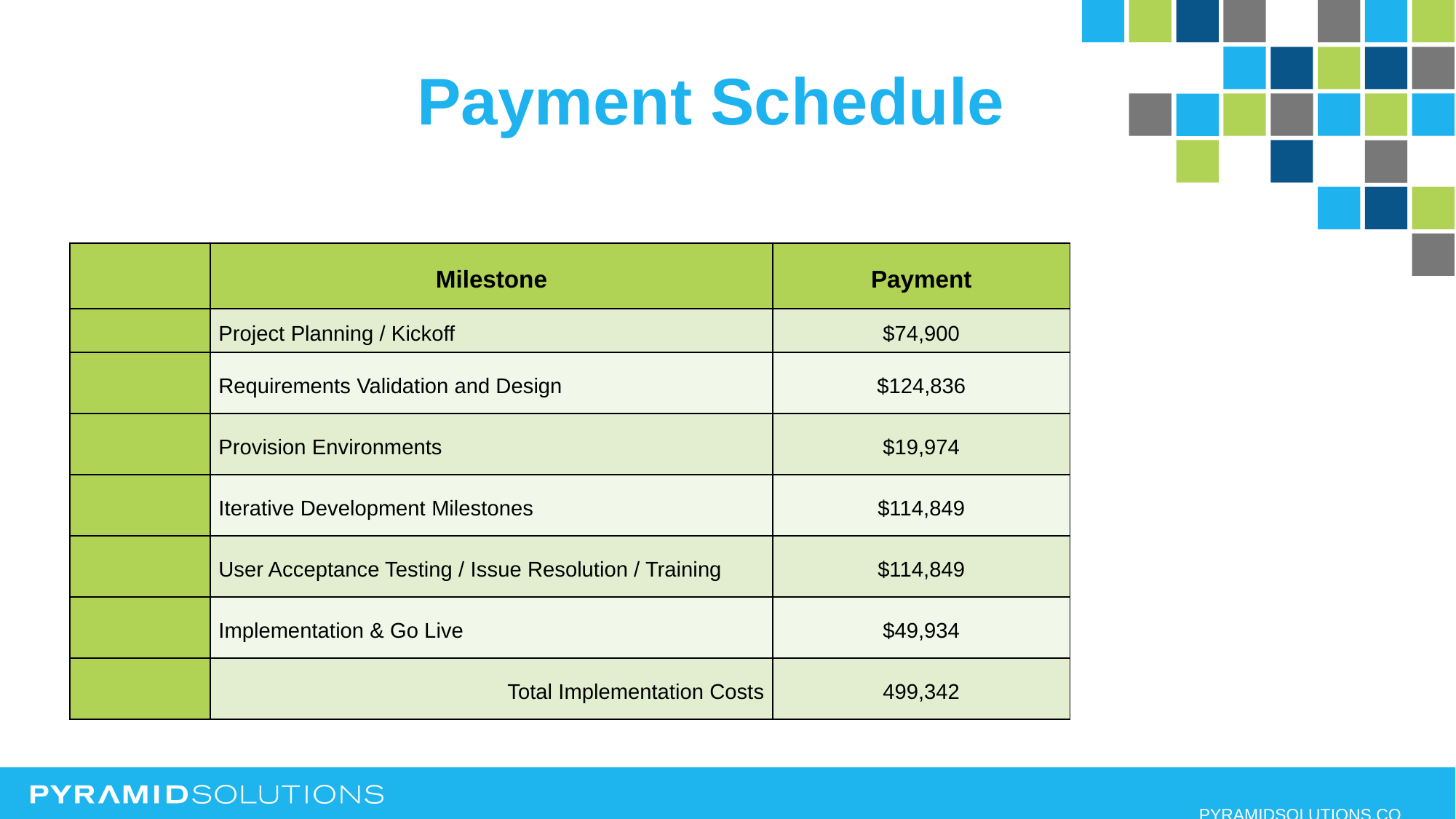

# Payment Schedule
|  | Milestone | Payment |
| --- | --- | --- |
|  | Project Planning / Kickoff | $74,900 |
|  | Requirements Validation and Design | $124,836 |
|  | Provision Environments | $19,974 |
|  | Iterative Development Milestones | $114,849 |
|  | User Acceptance Testing / Issue Resolution / Training | $114,849 |
|  | Implementation & Go Live | $49,934 |
|  | Total Implementation Costs | 499,342 |